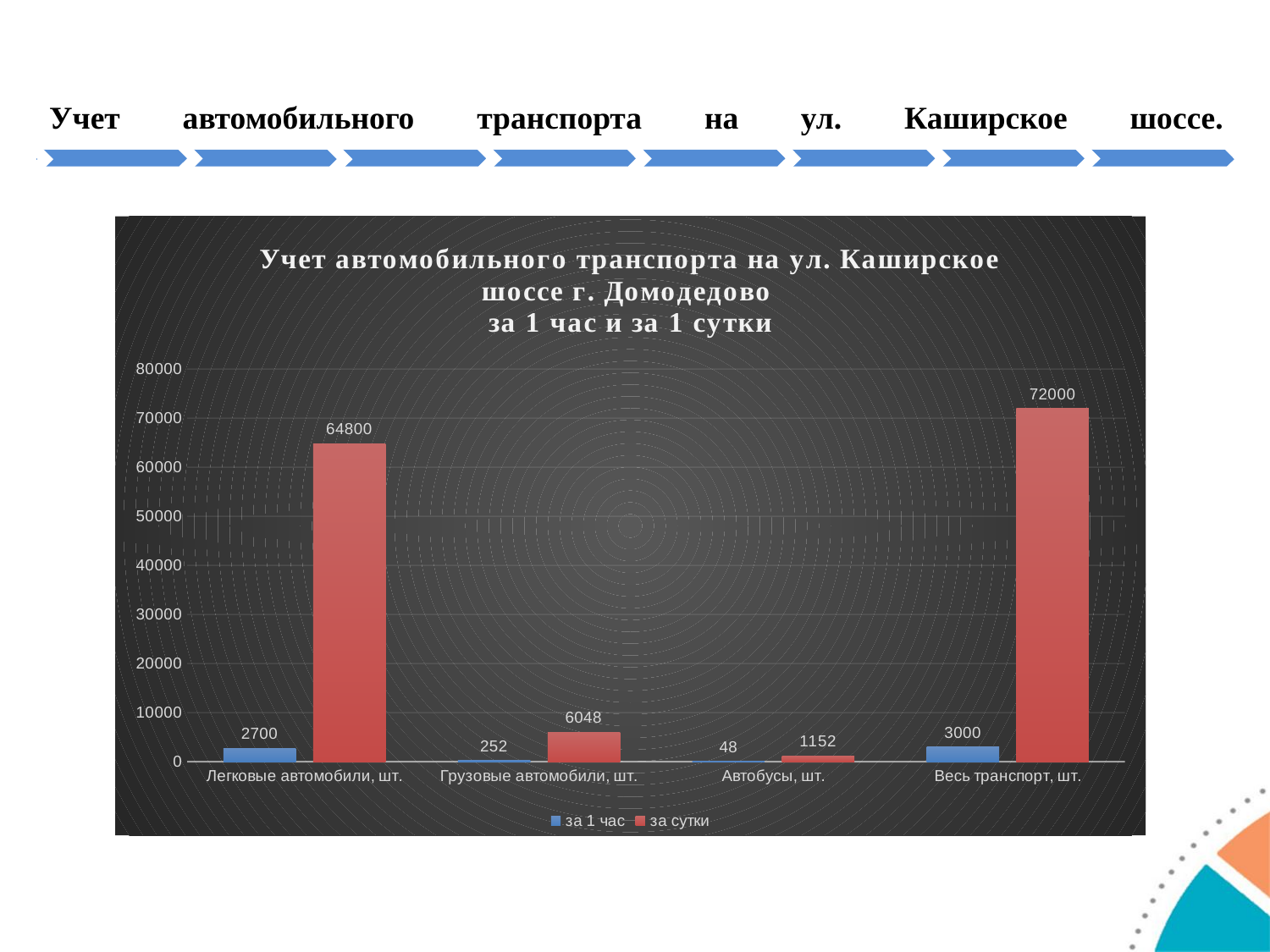

Учет автомобильного транспорта на ул. Каширское шоссе.

### Chart: Учет автомобильного транспорта на ул. Каширское шоссе г. Домодедово
за 1 час и за 1 сутки

| Category | за 1 час | за сутки |
|---|---|---|
| Легковые автомобили, шт. | 2700.0 | 64800.0 |
| Грузовые автомобили, шт. | 252.0 | 6048.0 |
| Автобусы, шт. | 48.0 | 1152.0 |
| Весь транспорт, шт. | 3000.0 | 72000.0 |